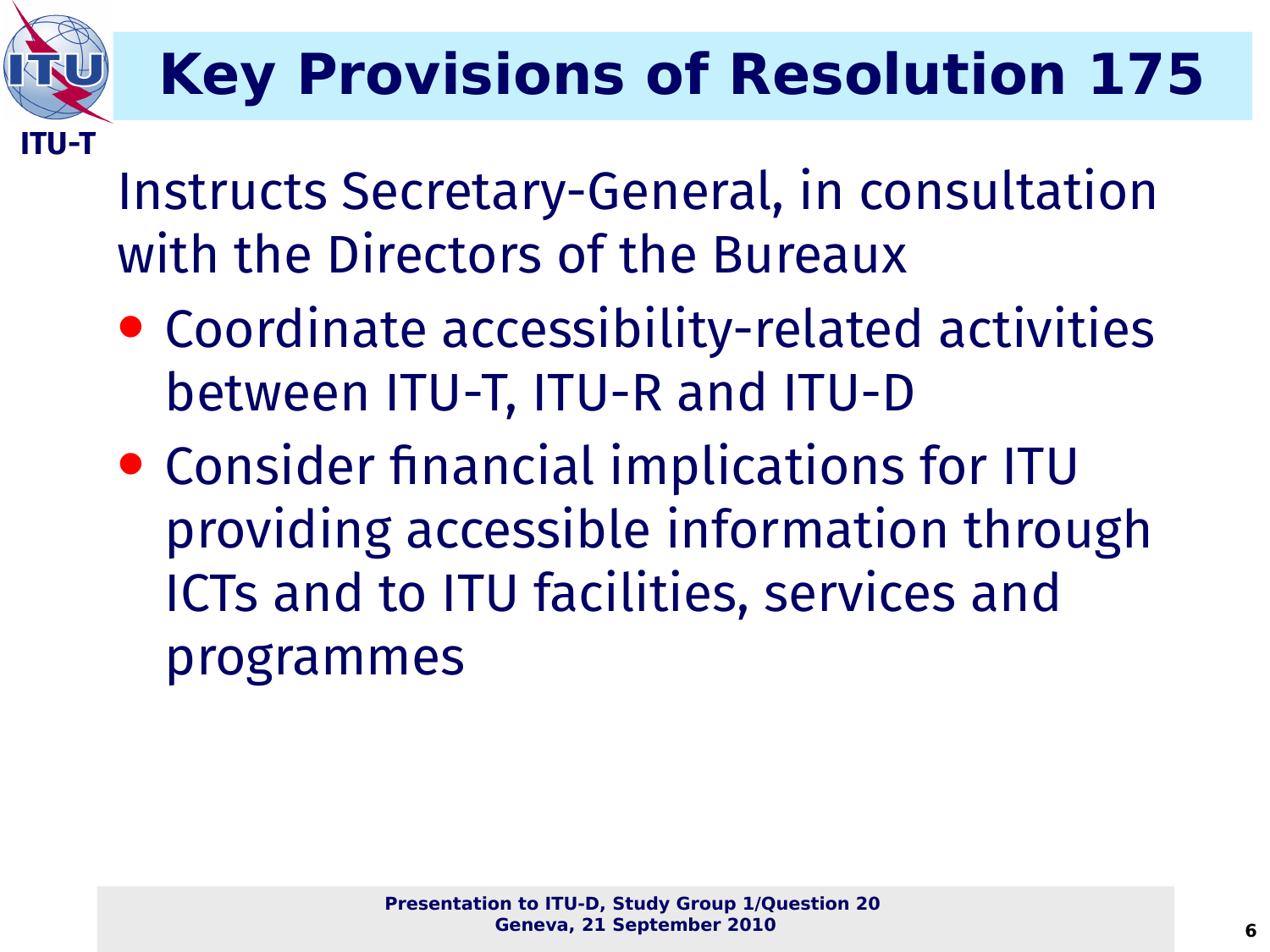

# Key Provisions of Resolution 175
Instructs Secretary-General, in consultation with the Directors of the Bureaux
Coordinate accessibility-related activities between ITU-T, ITU-R and ITU-D
Consider financial implications for ITU providing accessible information through ICTs and to ITU facilities, services and programmes
6